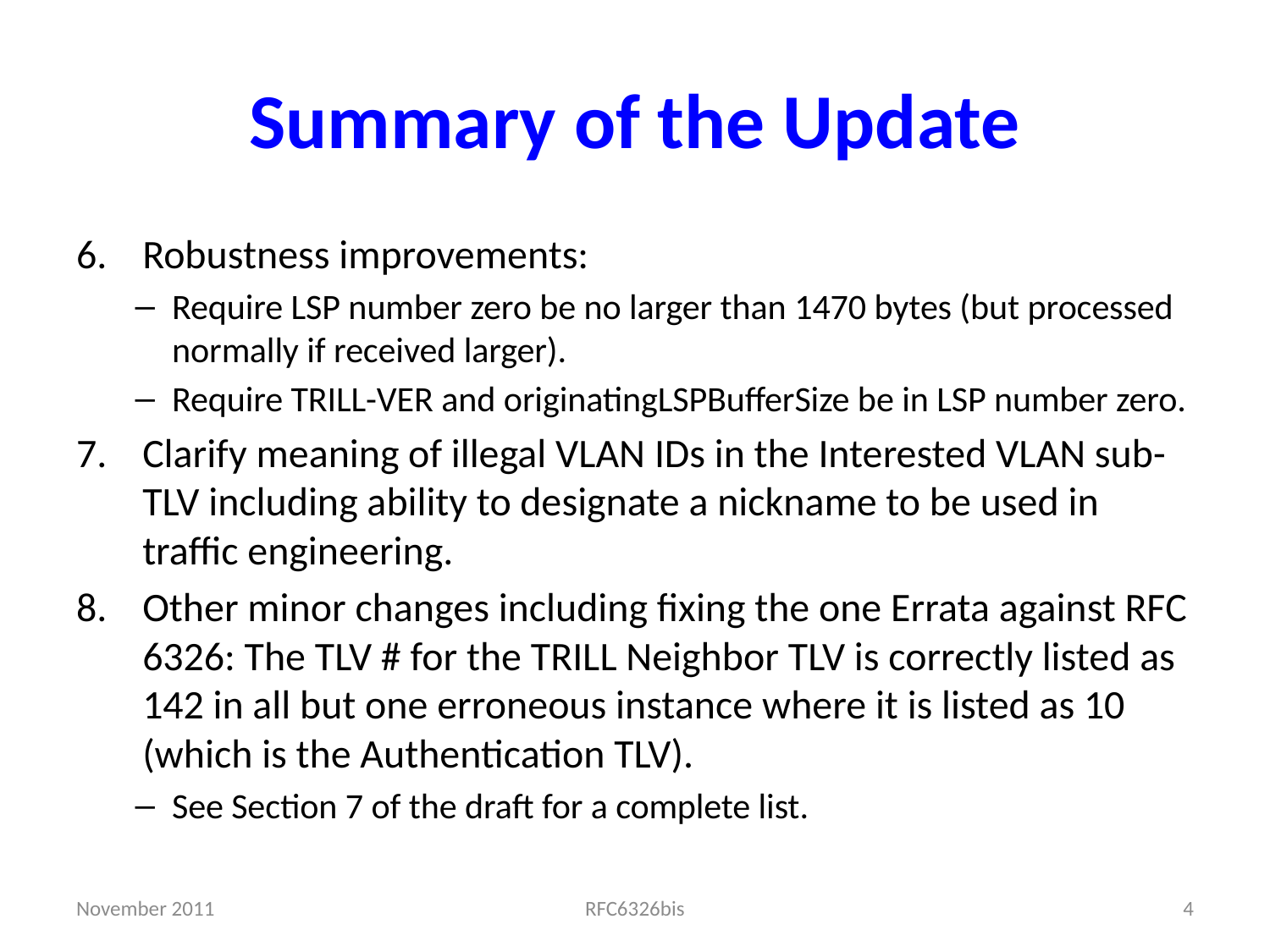

# Summary of the Update
Robustness improvements:
Require LSP number zero be no larger than 1470 bytes (but processed normally if received larger).
Require TRILL-VER and originatingLSPBufferSize be in LSP number zero.
Clarify meaning of illegal VLAN IDs in the Interested VLAN sub-TLV including ability to designate a nickname to be used in traffic engineering.
Other minor changes including fixing the one Errata against RFC 6326: The TLV # for the TRILL Neighbor TLV is correctly listed as 142 in all but one erroneous instance where it is listed as 10 (which is the Authentication TLV).
See Section 7 of the draft for a complete list.
November 2011
RFC6326bis
4